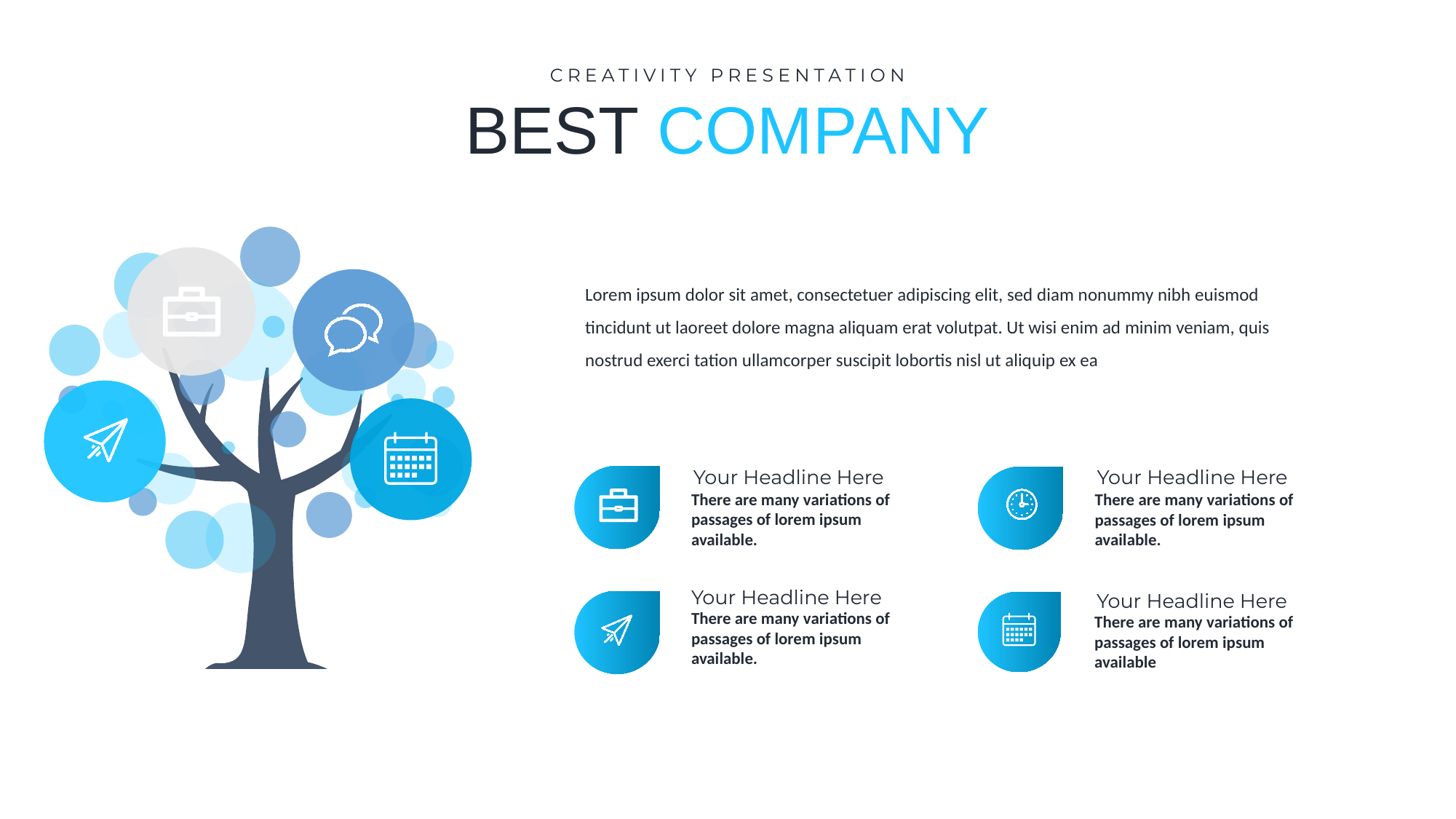

CREATIVITY PRESENTATION
BEST COMPANY

Lorem ipsum dolor sit amet, consectetuer adipiscing elit, sed diam nonummy nibh euismod tincidunt ut laoreet dolore magna aliquam erat volutpat. Ut wisi enim ad minim veniam, quis nostrud exerci tation ullamcorper suscipit lobortis nisl ut aliquip ex ea

Your Headline Here
Your Headline Here

There are many variations of passages of lorem ipsum available.

There are many variations of passages of lorem ipsum available.
Your Headline Here
Your Headline Here

There are many variations of passages of lorem ipsum available.
There are many variations of passages of lorem ipsum available